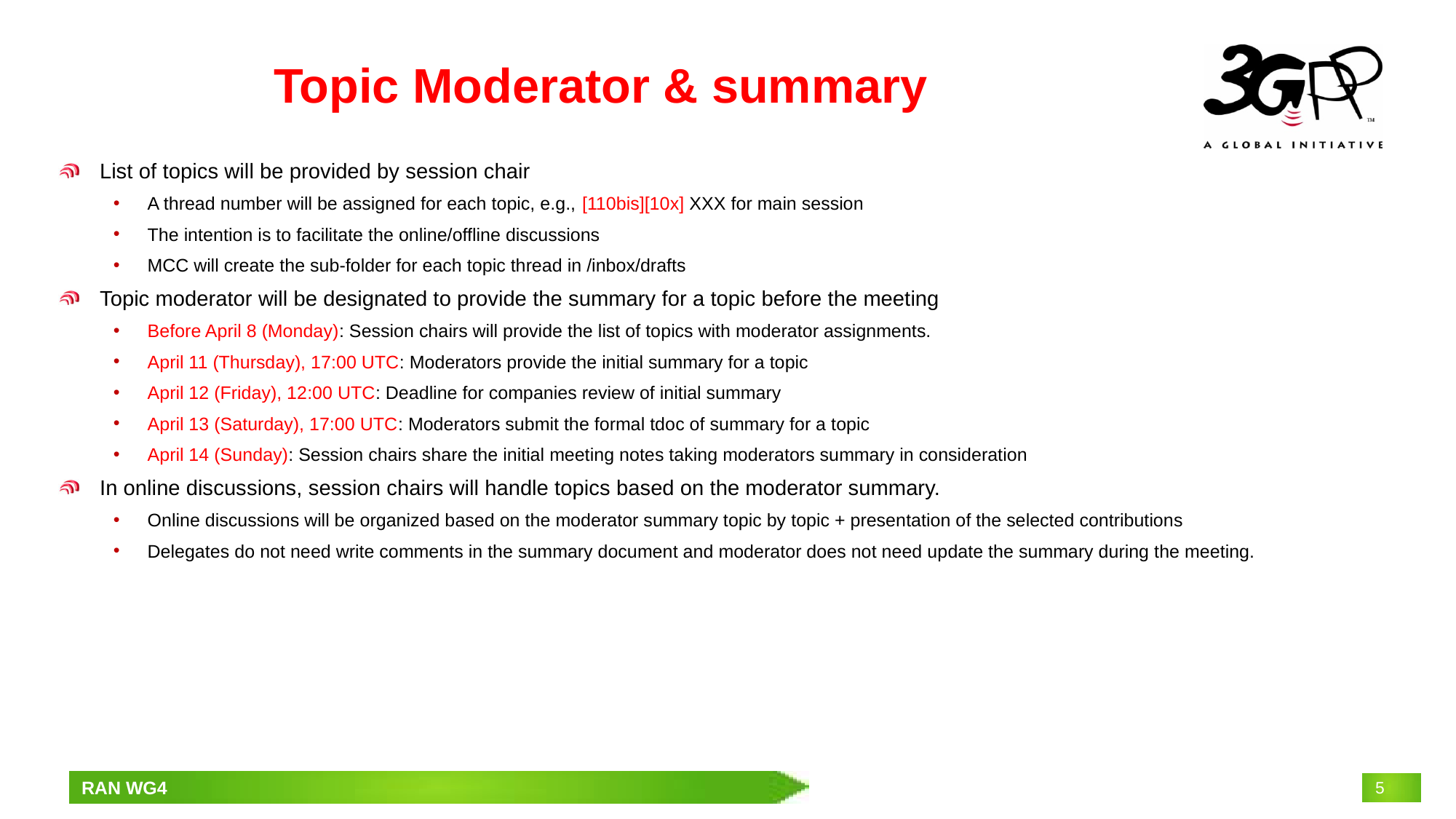

# Topic Moderator & summary
List of topics will be provided by session chair
A thread number will be assigned for each topic, e.g., [110bis][10x] XXX for main session
The intention is to facilitate the online/offline discussions
MCC will create the sub-folder for each topic thread in /inbox/drafts
Topic moderator will be designated to provide the summary for a topic before the meeting
Before April 8 (Monday): Session chairs will provide the list of topics with moderator assignments.
April 11 (Thursday), 17:00 UTC: Moderators provide the initial summary for a topic
April 12 (Friday), 12:00 UTC: Deadline for companies review of initial summary
April 13 (Saturday), 17:00 UTC: Moderators submit the formal tdoc of summary for a topic
April 14 (Sunday): Session chairs share the initial meeting notes taking moderators summary in consideration
In online discussions, session chairs will handle topics based on the moderator summary.
Online discussions will be organized based on the moderator summary topic by topic + presentation of the selected contributions
Delegates do not need write comments in the summary document and moderator does not need update the summary during the meeting.